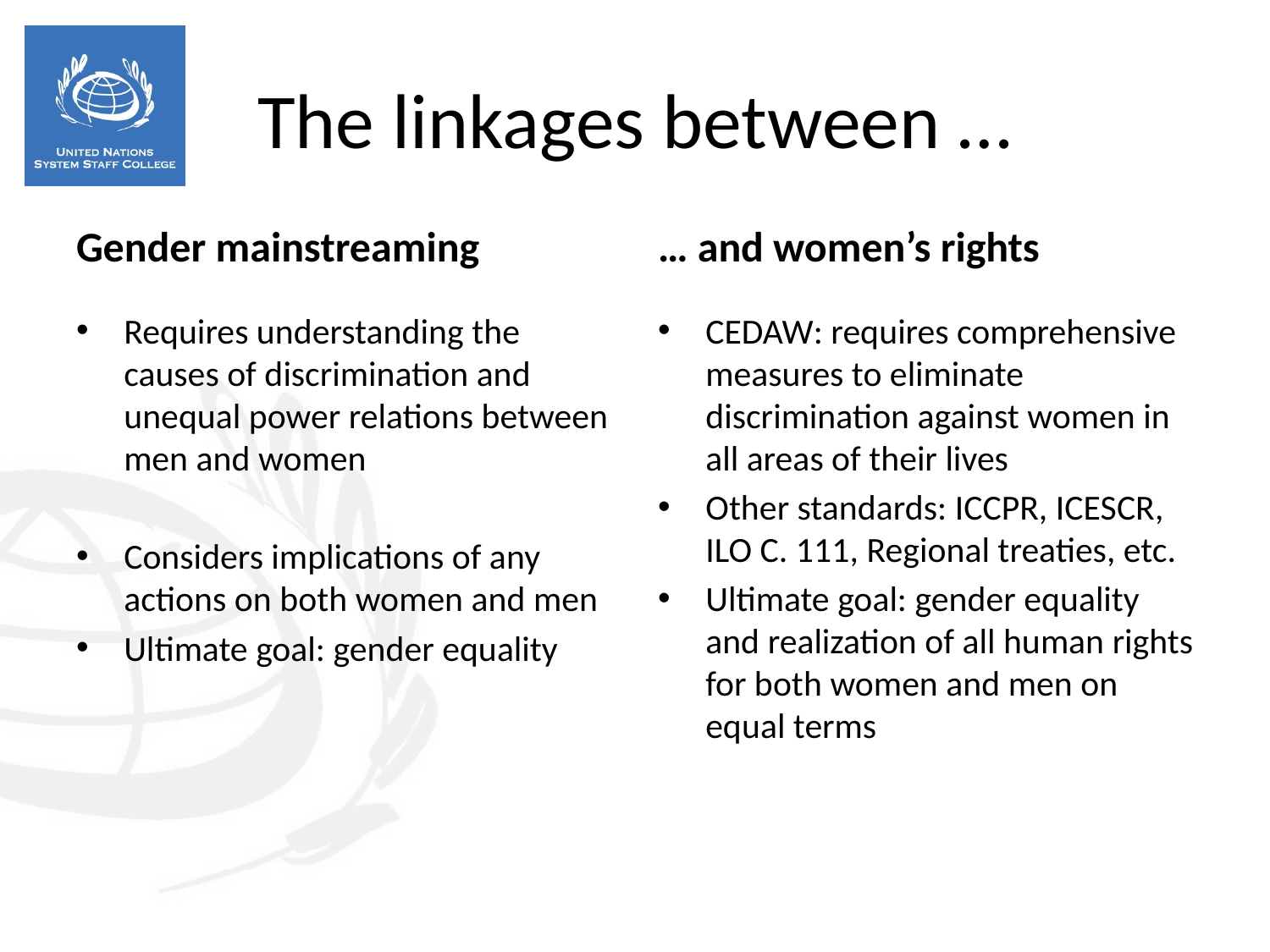

The linkages between …
Gender mainstreaming
… and women’s rights
Requires understanding the causes of discrimination and unequal power relations between men and women

Considers implications of any actions on both women and men
Ultimate goal: gender equality
CEDAW: requires comprehensive measures to eliminate discrimination against women in all areas of their lives
Other standards: ICCPR, ICESCR, ILO C. 111, Regional treaties, etc.
Ultimate goal: gender equality and realization of all human rights for both women and men on equal terms